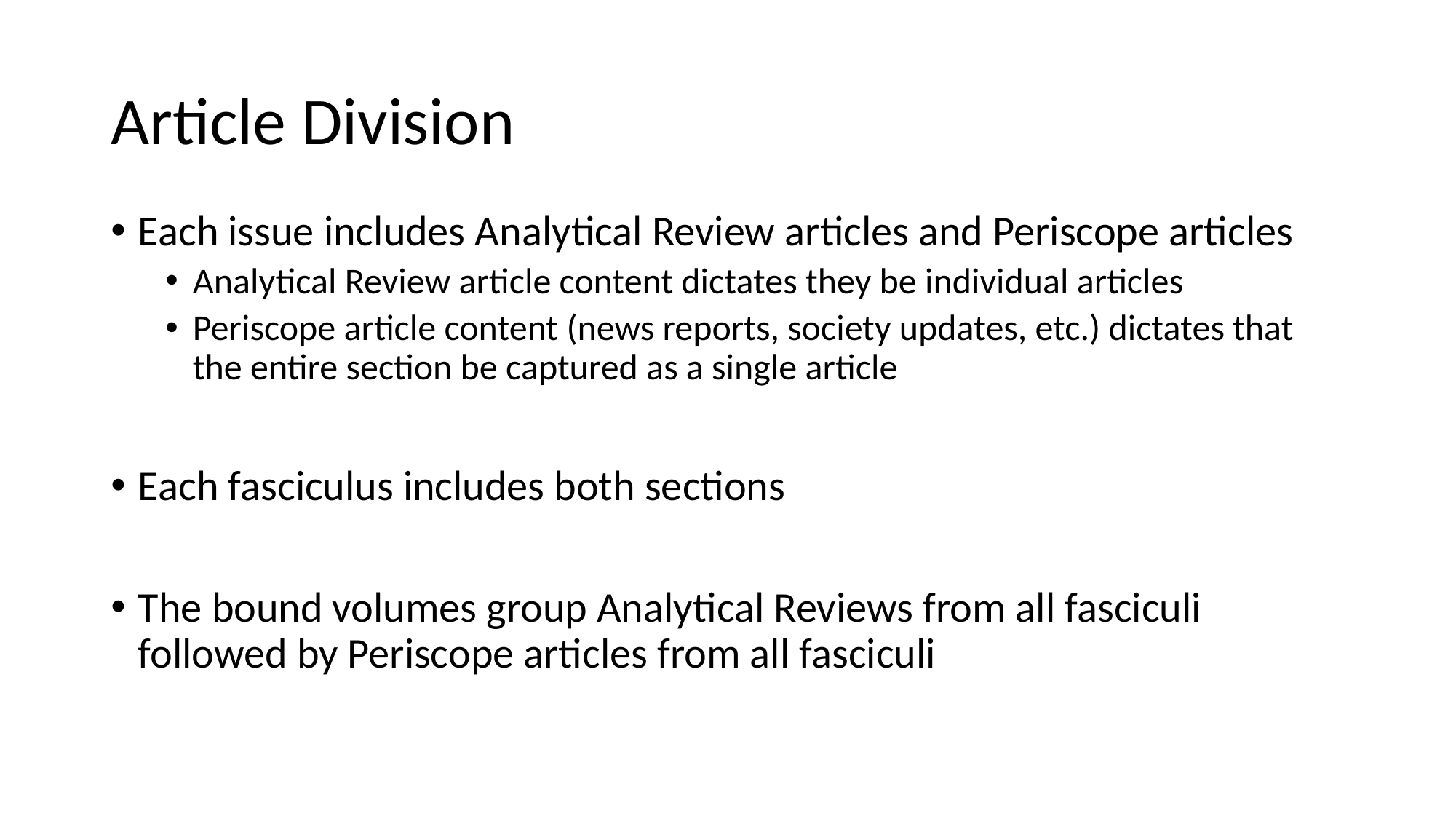

# Article Division
Each issue includes Analytical Review articles and Periscope articles
Analytical Review article content dictates they be individual articles
Periscope article content (news reports, society updates, etc.) dictates that the entire section be captured as a single article

Each fasciculus includes both sections

The bound volumes group Analytical Reviews from all fasciculi followed by Periscope articles from all fasciculi